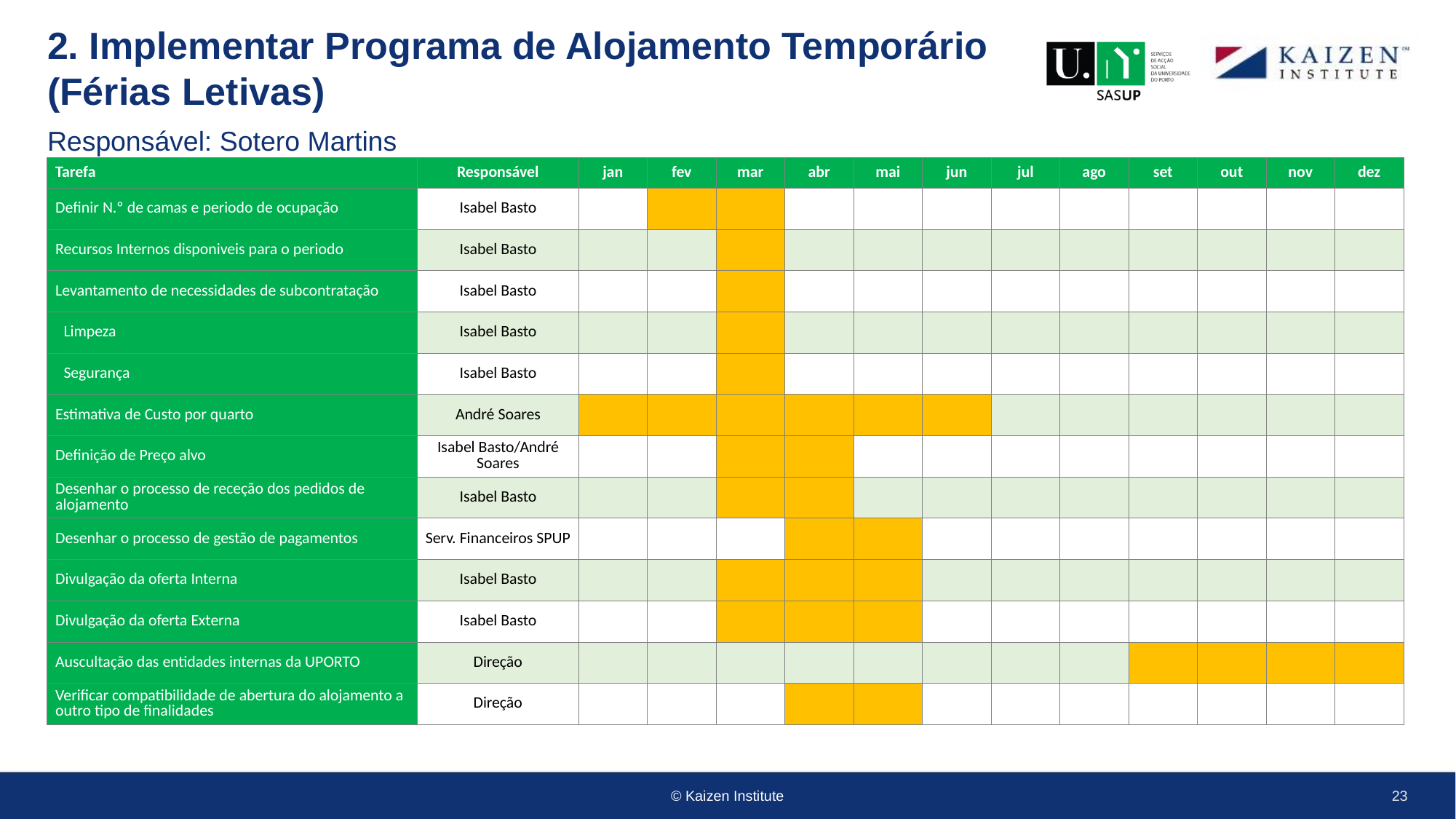

# 2. Implementar Programa de Alojamento Temporário (Férias Letivas)
Responsável: Sotero Martins
| Tarefa | Responsável | jan | fev | mar | abr | mai | jun | jul | ago | set | out | nov | dez |
| --- | --- | --- | --- | --- | --- | --- | --- | --- | --- | --- | --- | --- | --- |
| Definir N.º de camas e periodo de ocupação | Isabel Basto |  |  |  |  |  |  |  |  |  |  |  |  |
| Recursos Internos disponiveis para o periodo | Isabel Basto |  |  |  |  |  |  |  |  |  |  |  |  |
| Levantamento de necessidades de subcontratação | Isabel Basto |  |  |  |  |  |  |  |  |  |  |  |  |
| Limpeza | Isabel Basto |  |  |  |  |  |  |  |  |  |  |  |  |
| Segurança | Isabel Basto |  |  |  |  |  |  |  |  |  |  |  |  |
| Estimativa de Custo por quarto | André Soares |  |  |  |  |  |  |  |  |  |  |  |  |
| Definição de Preço alvo | Isabel Basto/André Soares |  |  |  |  |  |  |  |  |  |  |  |  |
| Desenhar o processo de receção dos pedidos de alojamento | Isabel Basto |  |  |  |  |  |  |  |  |  |  |  |  |
| Desenhar o processo de gestão de pagamentos | Serv. Financeiros SPUP |  |  |  |  |  |  |  |  |  |  |  |  |
| Divulgação da oferta Interna | Isabel Basto |  |  |  |  |  |  |  |  |  |  |  |  |
| Divulgação da oferta Externa | Isabel Basto |  |  |  |  |  |  |  |  |  |  |  |  |
| Auscultação das entidades internas da UPORTO | Direção |  |  |  |  |  |  |  |  |  |  |  |  |
| Verificar compatibilidade de abertura do alojamento a outro tipo de finalidades | Direção |  |  |  |  |  |  |  |  |  |  |  |  |